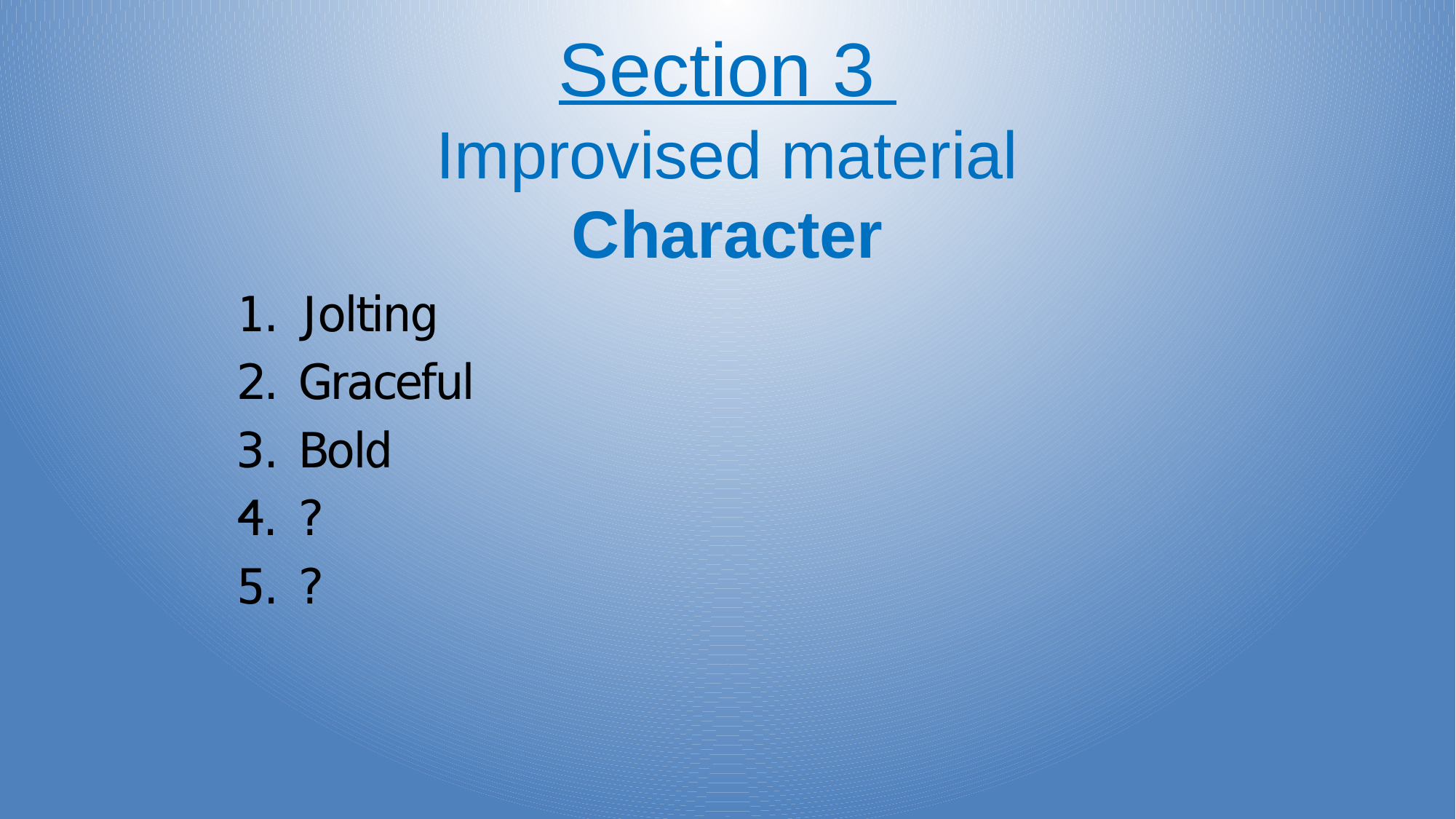

# Section 3 Improvised material Character
Jolting
Graceful
Bold
?
?